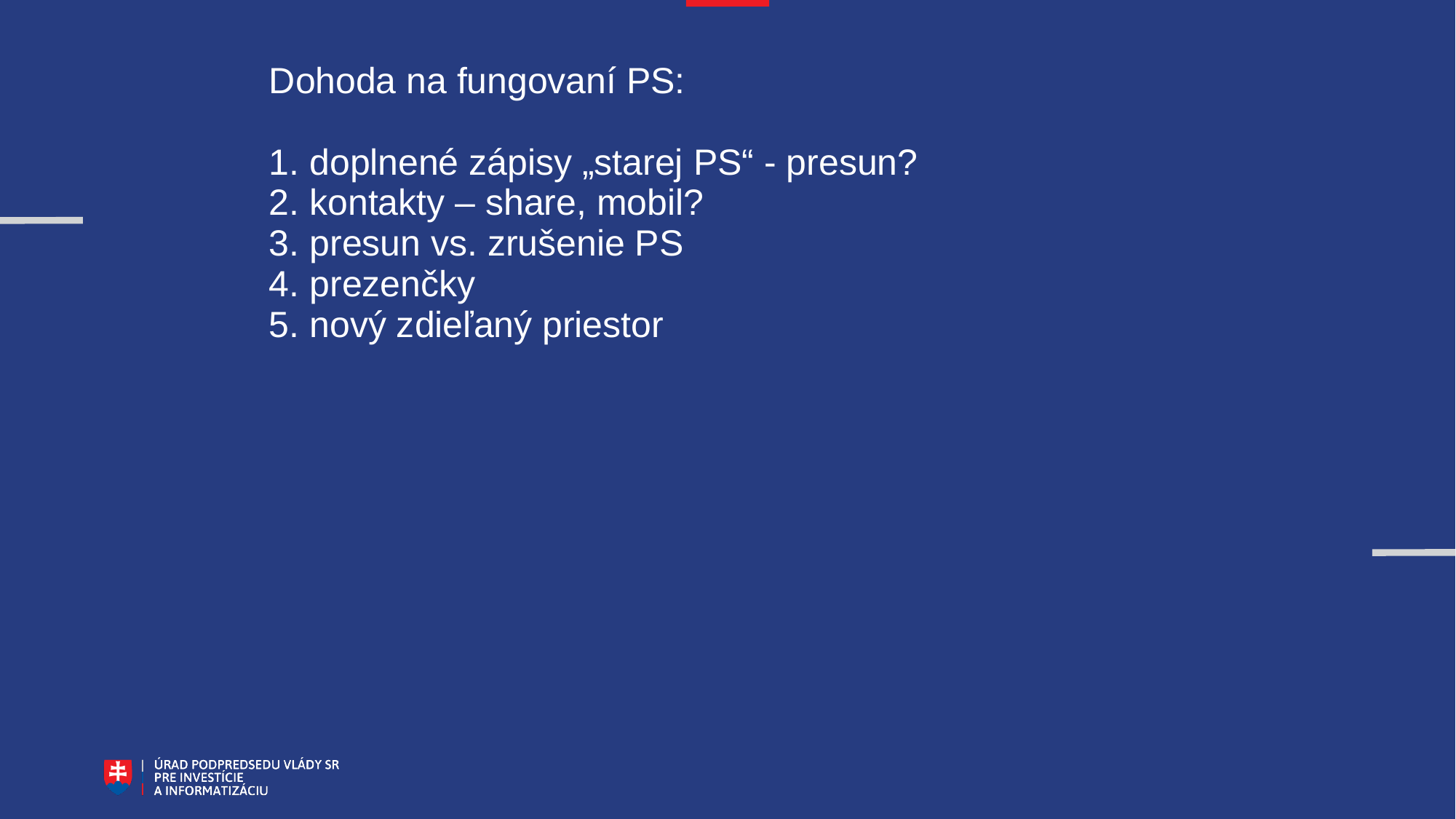

Dohoda na fungovaní PS:

1. doplnené zápisy „starej PS“ - presun?
2. kontakty – share, mobil?
3. presun vs. zrušenie PS
4. prezenčky
5. nový zdieľaný priestor
Oblasť s najväčšou pridanou hodnotou:
Len krajina, ktorá dokonale pozná a efektívne riadi svoje dáta,
vie zjednodušiť život svojich občanov